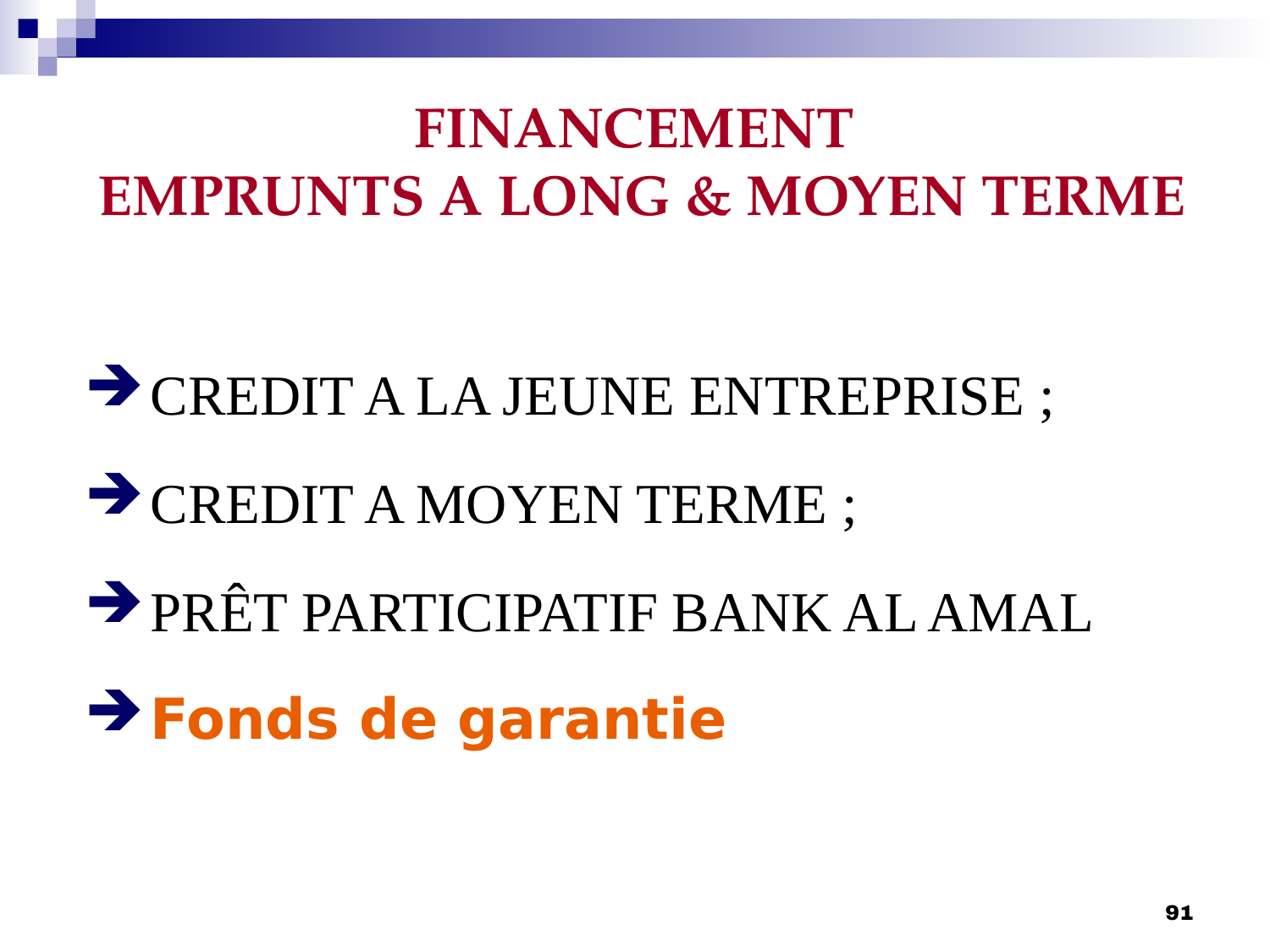

# FINANCEMENT EMPRUNTS A LONG & MOYEN TERME
CREDIT A LA JEUNE ENTREPRISE ;
CREDIT A MOYEN TERME ;
PRÊT PARTICIPATIF BANK AL AMAL
Fonds de garantie
91